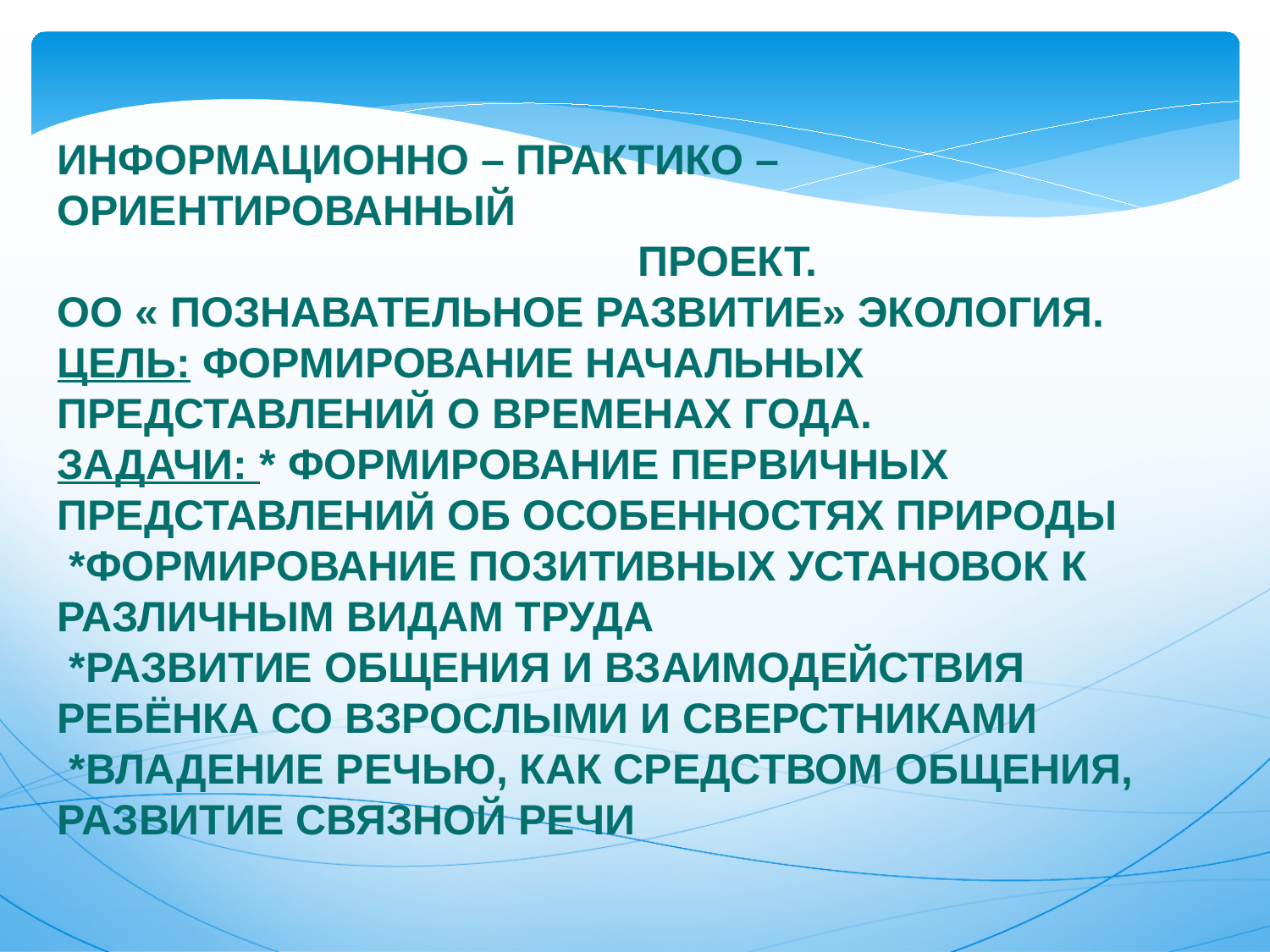

ИНФОРМАЦИОННО – ПРАКТИКО – ОРИЕНТИРОВАННЫЙ
                                                 ПРОЕКТ.
ОО « ПОЗНАВАТЕЛЬНОЕ РАЗВИТИЕ» ЭКОЛОГИЯ.
ЦЕЛЬ: ФОРМИРОВАНИЕ НАЧАЛЬНЫХ ПРЕДСТАВЛЕНИЙ О ВРЕМЕНАХ ГОДА.
ЗАДАЧИ: * ФОРМИРОВАНИЕ ПЕРВИЧНЫХ ПРЕДСТАВЛЕНИЙ ОБ ОСОБЕННОСТЯХ ПРИРОДЫ
 *ФОРМИРОВАНИЕ ПОЗИТИВНЫХ УСТАНОВОК К РАЗЛИЧНЫМ ВИДАМ ТРУДА
 *РАЗВИТИЕ ОБЩЕНИЯ И ВЗАИМОДЕЙСТВИЯ РЕБЁНКА СО ВЗРОСЛЫМИ И СВЕРСТНИКАМИ
 *ВЛАДЕНИЕ РЕЧЬЮ, КАК СРЕДСТВОМ ОБЩЕНИЯ, РАЗВИТИЕ СВЯЗНОЙ РЕЧИ